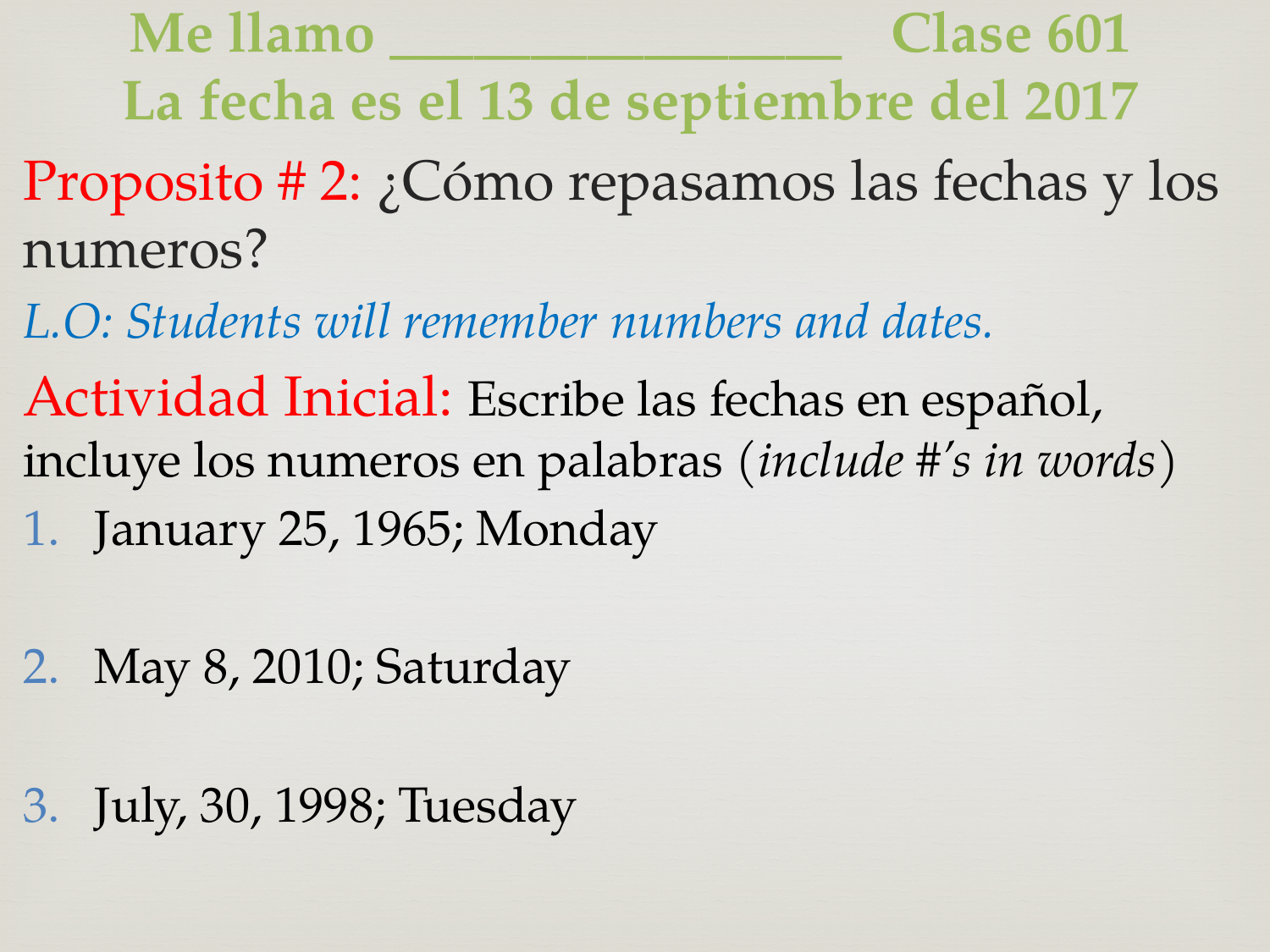

Me llamo ________________	Clase 601
La fecha es el 13 de septiembre del 2017
Proposito # 2: ¿Cómo repasamos las fechas y los numeros?
L.O: Students will remember numbers and dates.
Actividad Inicial: Escribe las fechas en español, incluye los numeros en palabras (include #’s in words)
January 25, 1965; Monday

May 8, 2010; Saturday

July, 30, 1998; Tuesday